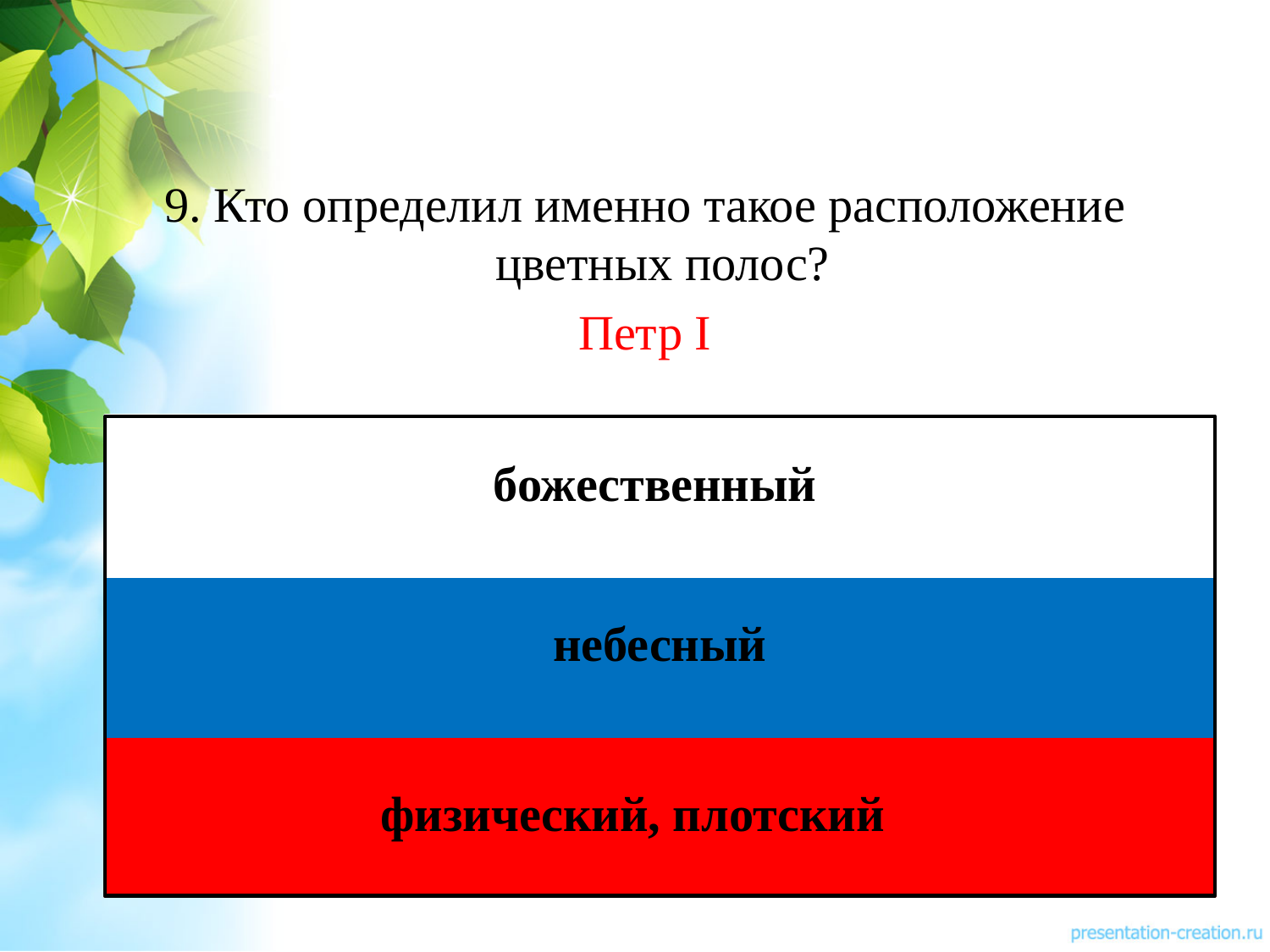

9. Кто определил именно такое расположение цветных полос?
Петр I

божественный

небесный

физический, плотский